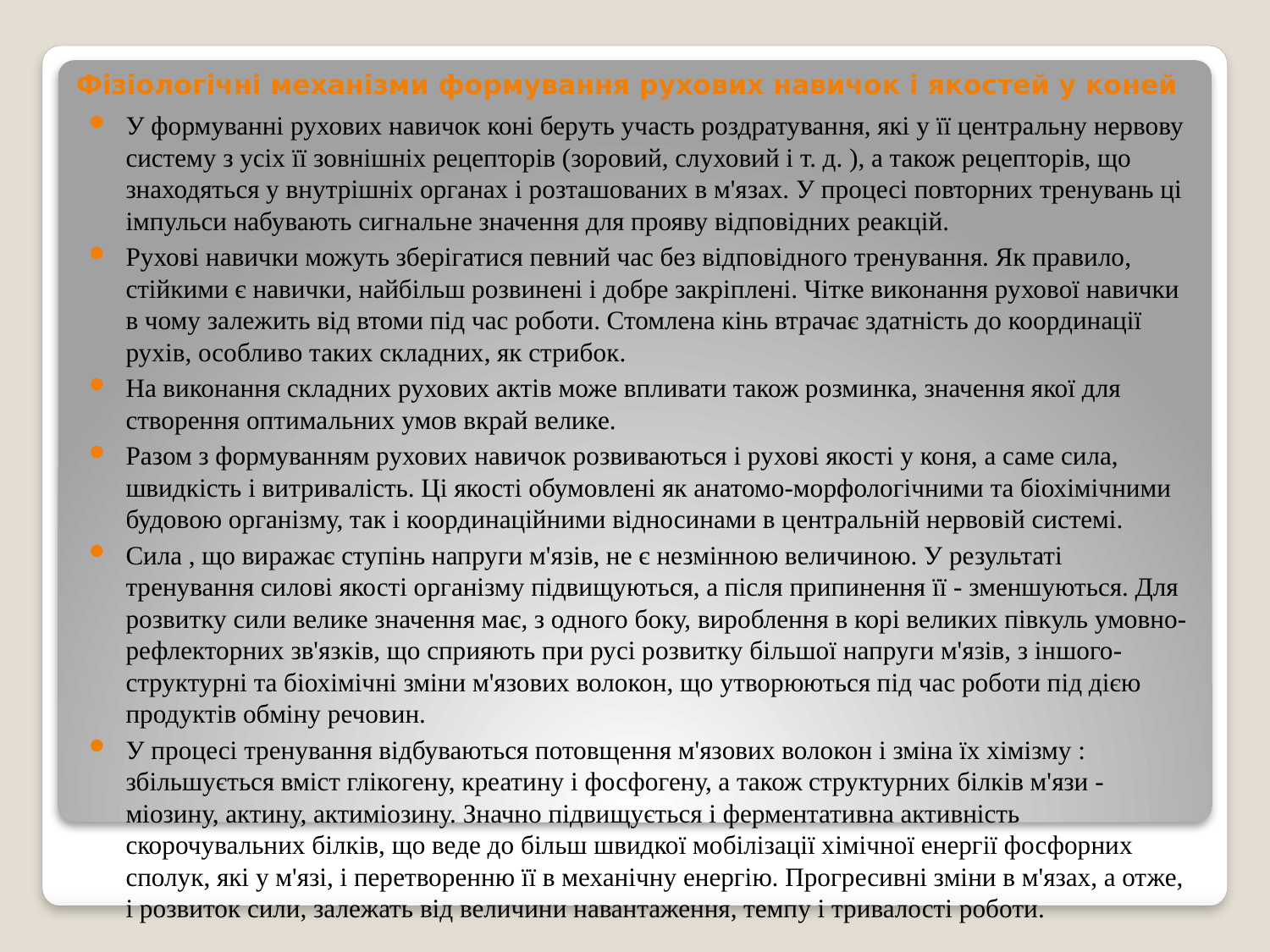

# Фізіологічні механізми формування рухових навичок і якостей у коней
У формуванні рухових навичок коні беруть участь роздратування, які у її центральну нервову систему з усіх її зовнішніх рецепторів (зоровий, слуховий і т. д. ), а також рецепторів, що знаходяться у внутрішніх органах і розташованих в м'язах. У процесі повторних тренувань ці імпульси набувають сигнальне значення для прояву відповідних реакцій.
Рухові навички можуть зберігатися певний час без відповідного тренування. Як правило, стійкими є навички, найбільш розвинені і добре закріплені. Чітке виконання рухової навички в чому залежить від втоми під час роботи. Стомлена кінь втрачає здатність до координації рухів, особливо таких складних, як стрибок.
На виконання складних рухових актів може впливати також розминка, значення якої для створення оптимальних умов вкрай велике.
Разом з формуванням рухових навичок розвиваються і рухові якості у коня, а саме сила, швидкість і витривалість. Ці якості обумовлені як анатомо-морфологічними та біохімічними будовою організму, так і координаційними відносинами в центральній нервовій системі.
Сила , що виражає ступінь напруги м'язів, не є незмінною величиною. У результаті тренування силові якості організму підвищуються, а після припинення її - зменшуються. Для розвитку сили велике значення має, з одного боку, вироблення в корі великих півкуль умовно-рефлекторних зв'язків, що сприяють при русі розвитку більшої напруги м'язів, з іншого-структурні та біохімічні зміни м'язових волокон, що утворюються під час роботи під дією продуктів обміну речовин.
У процесі тренування відбуваються потовщення м'язових волокон і зміна їх хімізму : збільшується вміст глікогену, креатину і фосфогену, а також структурних білків м'язи - міозину, актину, актиміозину. Значно підвищується і ферментативна активність скорочувальних білків, що веде до більш швидкої мобілізації хімічної енергії фосфорних сполук, які у м'язі, і перетворенню її в механічну енергію. Прогресивні зміни в м'язах, а отже, і розвиток сили, залежать від величини навантаження, темпу і тривалості роботи.